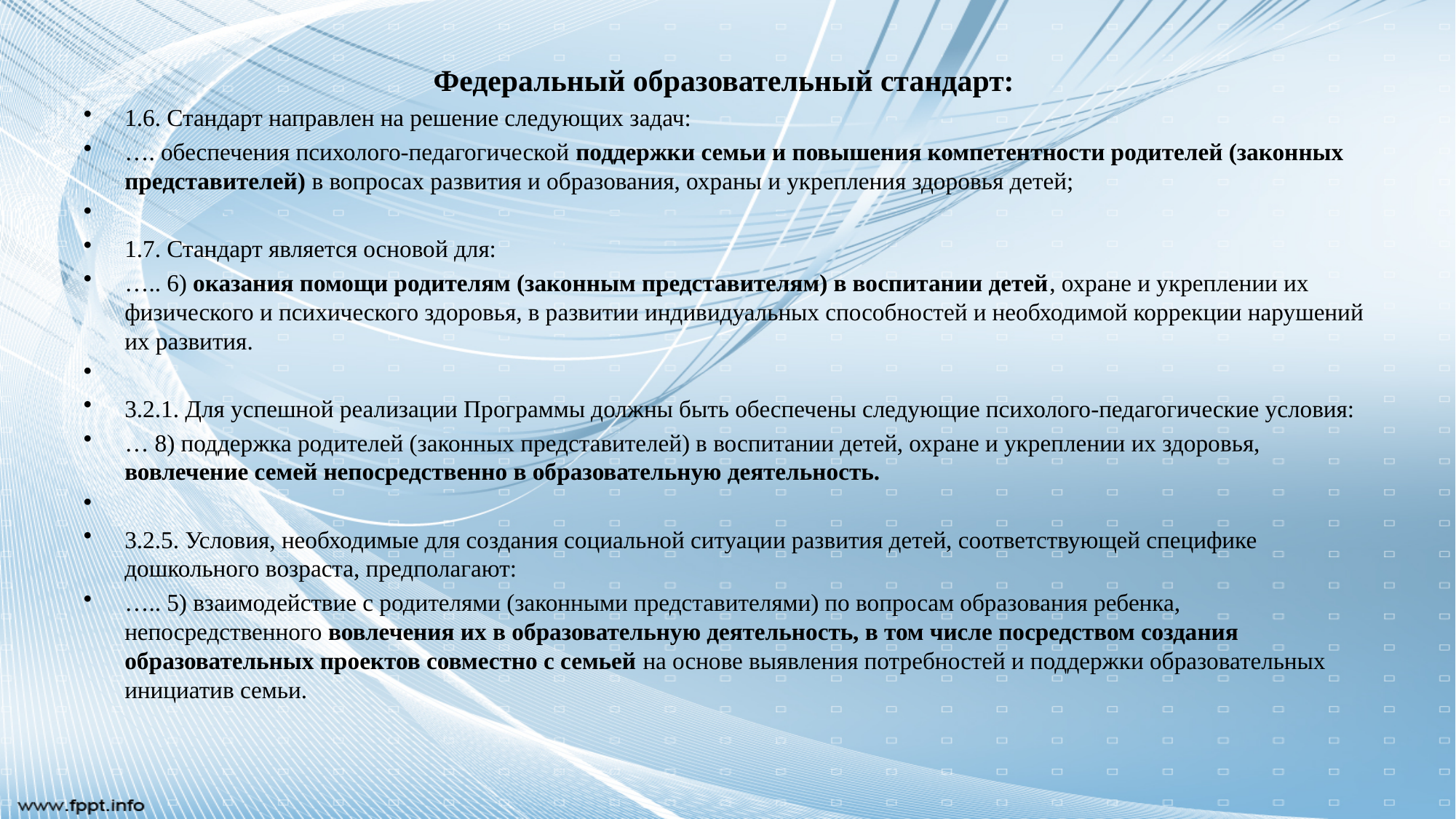

Федеральный образовательный стандарт:
1.6. Стандарт направлен на решение следующих задач:
…. обеспечения психолого-педагогической поддержки семьи и повышения компетентности родителей (законных представителей) в вопросах развития и образования, охраны и укрепления здоровья детей;

1.7. Стандарт является основой для:
….. 6) оказания помощи родителям (законным представителям) в воспитании детей, охране и укреплении их физического и психического здоровья, в развитии индивидуальных способностей и необходимой коррекции нарушений их развития.

3.2.1. Для успешной реализации Программы должны быть обеспечены следующие психолого-педагогические условия:
… 8) поддержка родителей (законных представителей) в воспитании детей, охране и укреплении их здоровья, вовлечение семей непосредственно в образовательную деятельность.

3.2.5. Условия, необходимые для создания социальной ситуации развития детей, соответствующей специфике дошкольного возраста, предполагают:
….. 5) взаимодействие с родителями (законными представителями) по вопросам образования ребенка, непосредственного вовлечения их в образовательную деятельность, в том числе посредством создания образовательных проектов совместно с семьей на основе выявления потребностей и поддержки образовательных инициатив семьи.